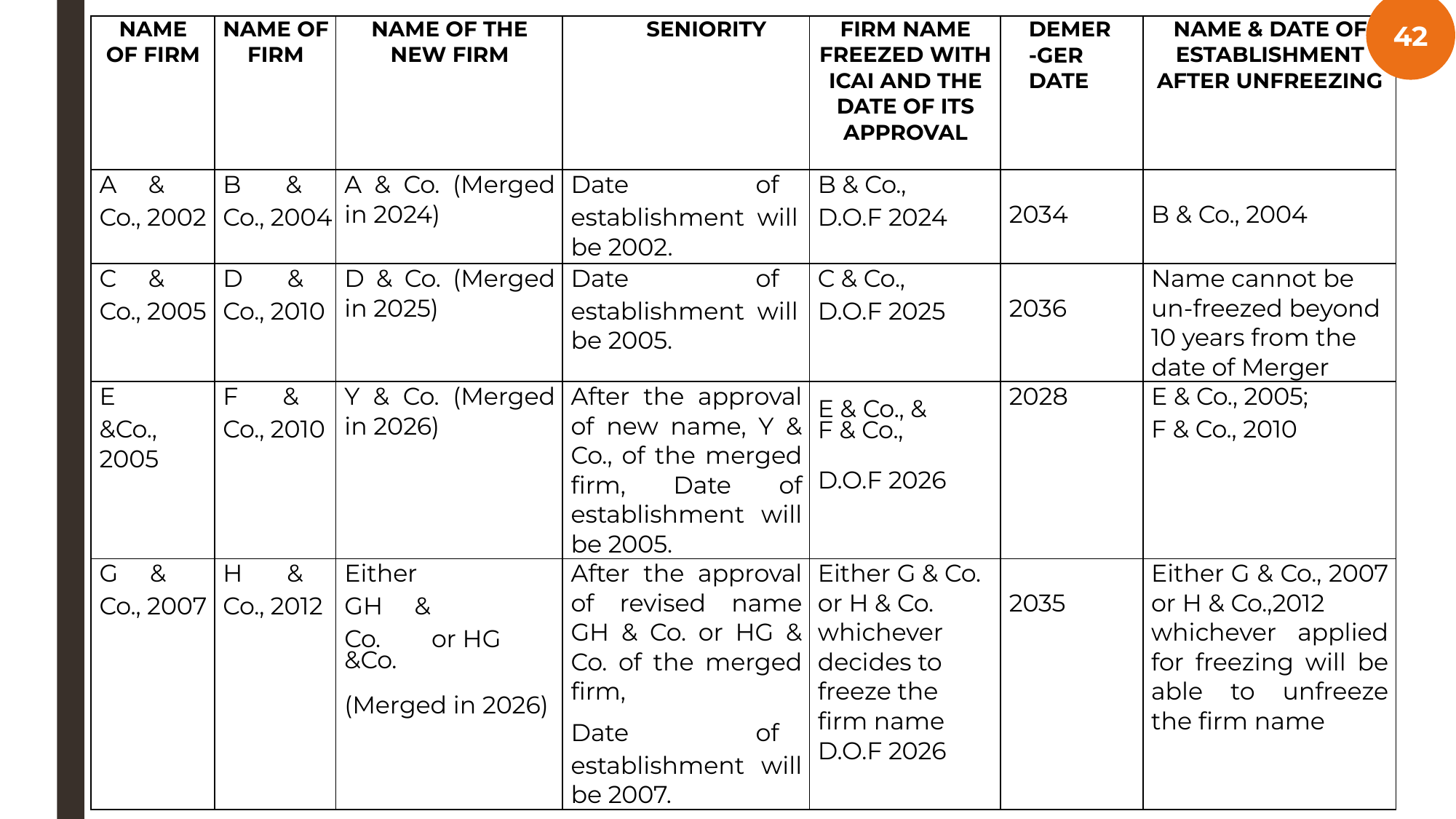

42
| NAME OF FIRM | NAME OF FIRM | NAME OF THE NEW FIRM | SENIORITY | FIRM NAME FREEZED WITH ICAI AND THE DATE OF ITS APPROVAL | DEMER -GER DATE | NAME & DATE OF ESTABLISHMENT AFTER UNFREEZING |
| --- | --- | --- | --- | --- | --- | --- |
| A     & Co., 2002 | B       & Co., 2004 | A & Co. (Merged in 2024) | Date                    of establishment  will be 2002. | B & Co., D.O.F 2024 | 2034 | B & Co., 2004 |
| C     & Co., 2005 | D       & Co., 2010 | D & Co. (Merged in 2025) | Date                    of establishment  will be 2005. | C & Co., D.O.F 2025 | 2036 | Name cannot be un-freezed beyond 10 years from the date of Merger |
| E &Co., 2005 | F       & Co., 2010 | Y & Co. (Merged in 2026) | After the approval of new name, Y & Co., of the merged firm, Date of establishment will be 2005. | E & Co., & F & Co., D.O.F 2026 | 2028 | E & Co., 2005; F & Co., 2010 |
| G     & Co., 2007 | H       & Co., 2012 | Either GH     & Co.        or HG &Co. (Merged in 2026) | After the approval of revised name GH & Co. or HG & Co. of the merged firm, Date                    of establishment will be 2007. | Either G & Co. or H & Co. whichever decides to freeze the firm name D.O.F 2026 | 2035 | Either G & Co., 2007 or H & Co.,2012 whichever applied for freezing will be able to unfreeze the firm name |